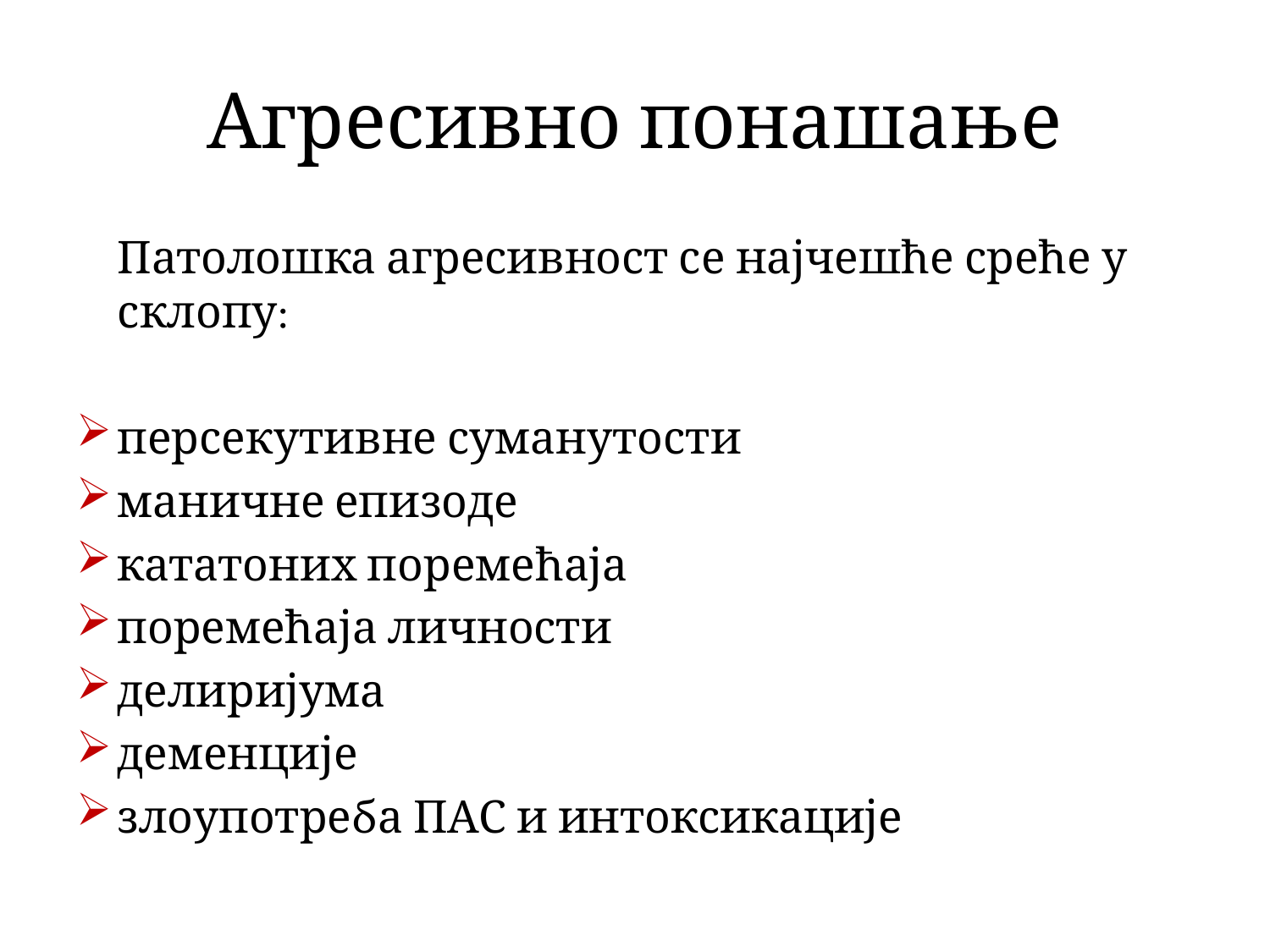

# Агресивно понашање
	Патолошка агресивност се најчешће среће у склопу:

персекутивне суманутости
маничне епизоде
кататоних поремећаја
поремећаја личности
делиријума
деменције
злоупотреба ПАС и интоксикације